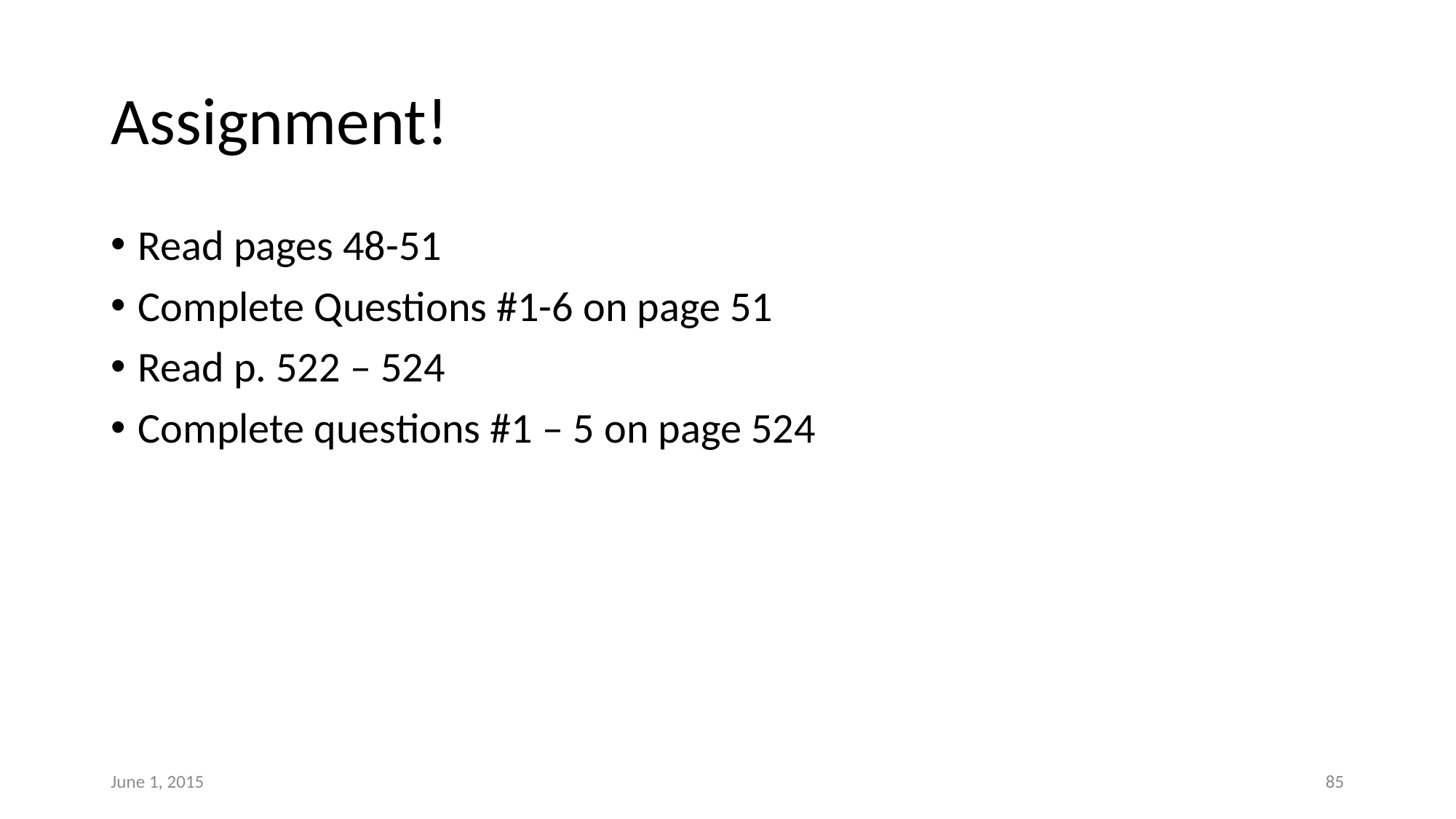

# Assignment!
Read pages 48-51
Complete Questions #1-6 on page 51
Read p. 522 – 524
Complete questions #1 – 5 on page 524
June 1, 2015
85